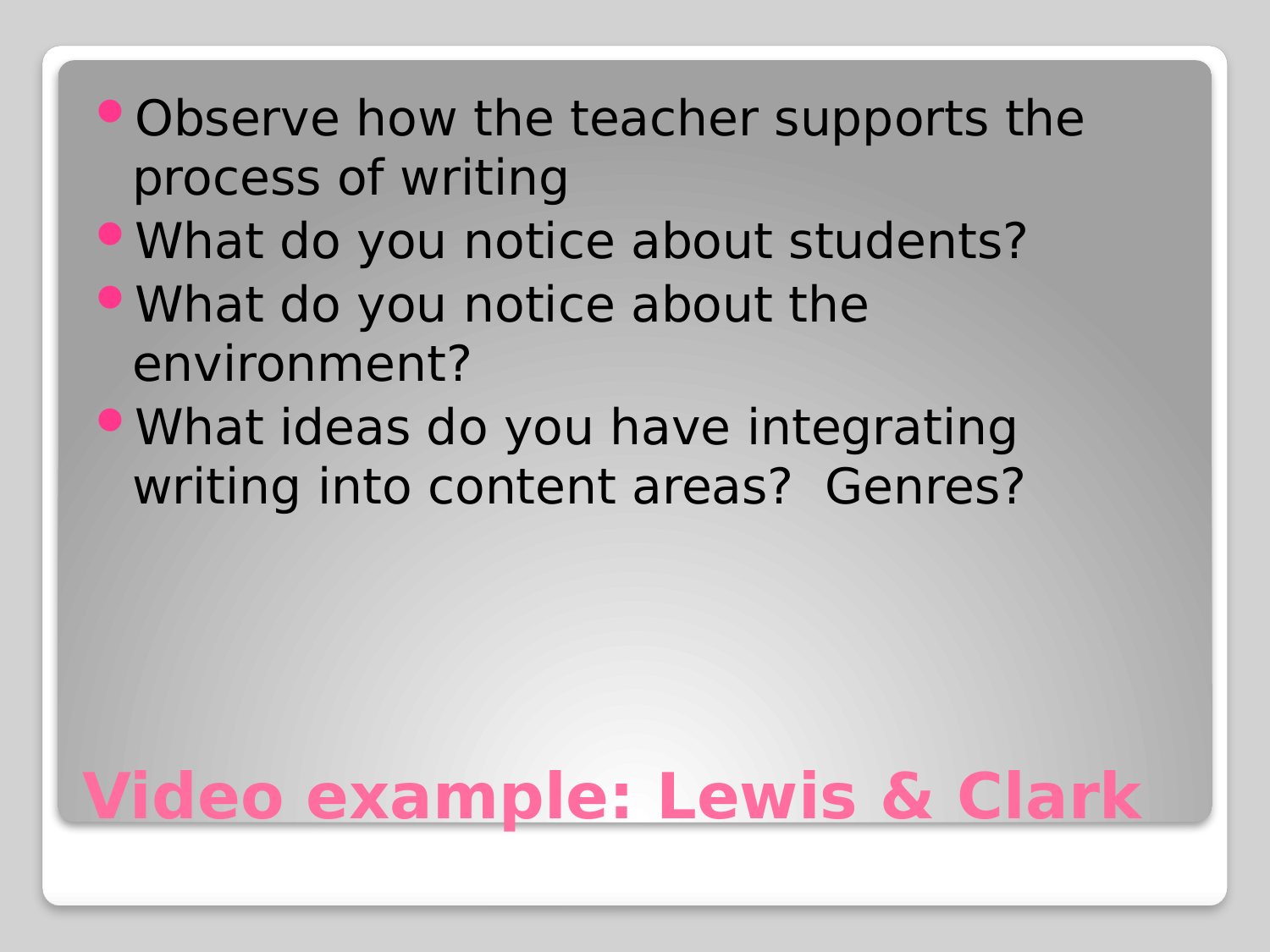

Observe how the teacher supports the process of writing
What do you notice about students?
What do you notice about the environment?
What ideas do you have integrating writing into content areas?  Genres?
# Video example: Lewis & Clark